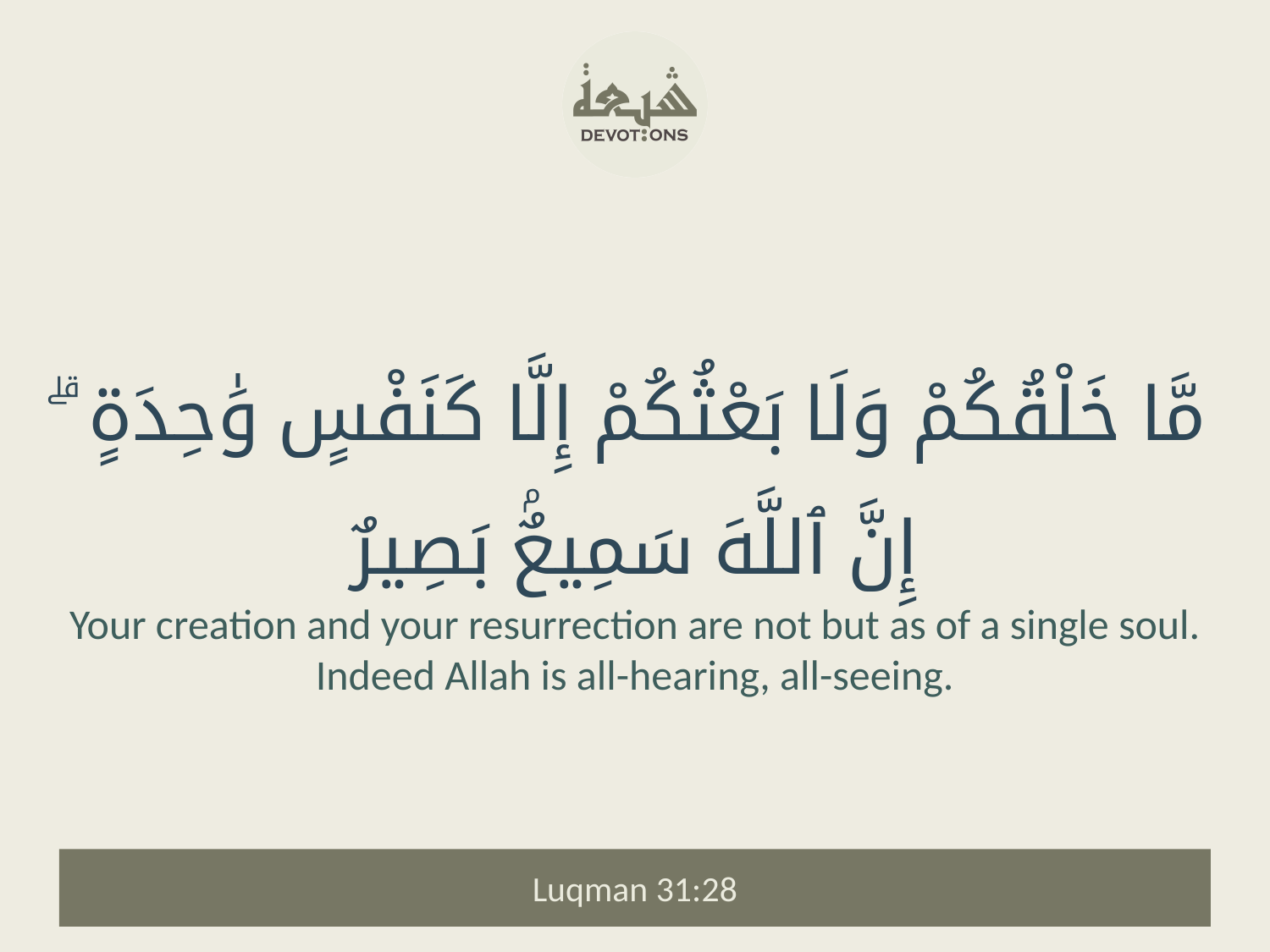

مَّا خَلْقُكُمْ وَلَا بَعْثُكُمْ إِلَّا كَنَفْسٍ وَٰحِدَةٍ ۗ إِنَّ ٱللَّهَ سَمِيعٌۢ بَصِيرٌ
Your creation and your resurrection are not but as of a single soul. Indeed Allah is all-hearing, all-seeing.
Luqman 31:28